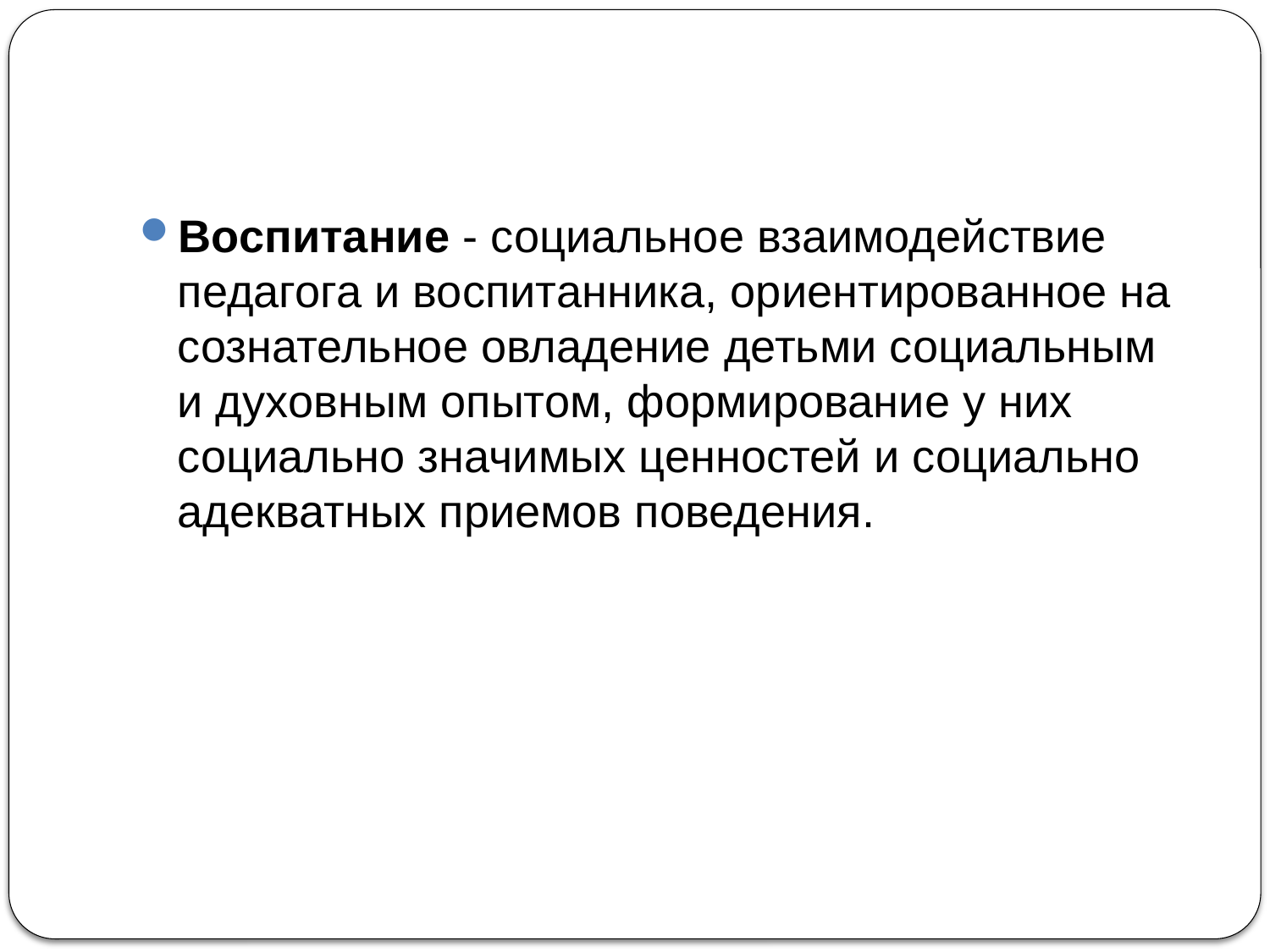

#
Воспитание - социальное взаимодействие педагога и воспитанника, ориентированное на сознательное овладение детьми социальным и духовным опытом, формирование у них социально значимых ценностей и социально адекватных приемов поведения.